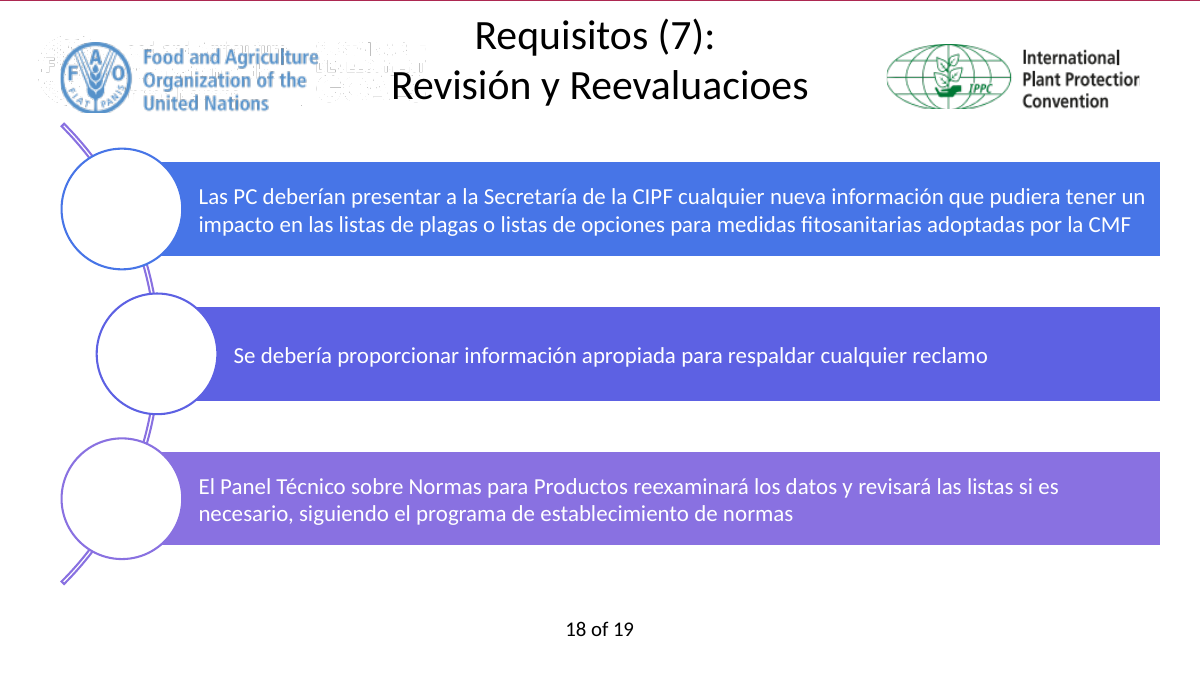

Requisitos (7):
Revisión y Reevaluacioes
Las PC deberían presentar a la Secretaría de la CIPF cualquier nueva información que pudiera tener un impacto en las listas de plagas o listas de opciones para medidas fitosanitarias adoptadas por la CMF
Se debería proporcionar información apropiada para respaldar cualquier reclamo
El Panel Técnico sobre Normas para Productos reexaminará los datos y revisará las listas si es necesario, siguiendo el programa de establecimiento de normas
18 of 19